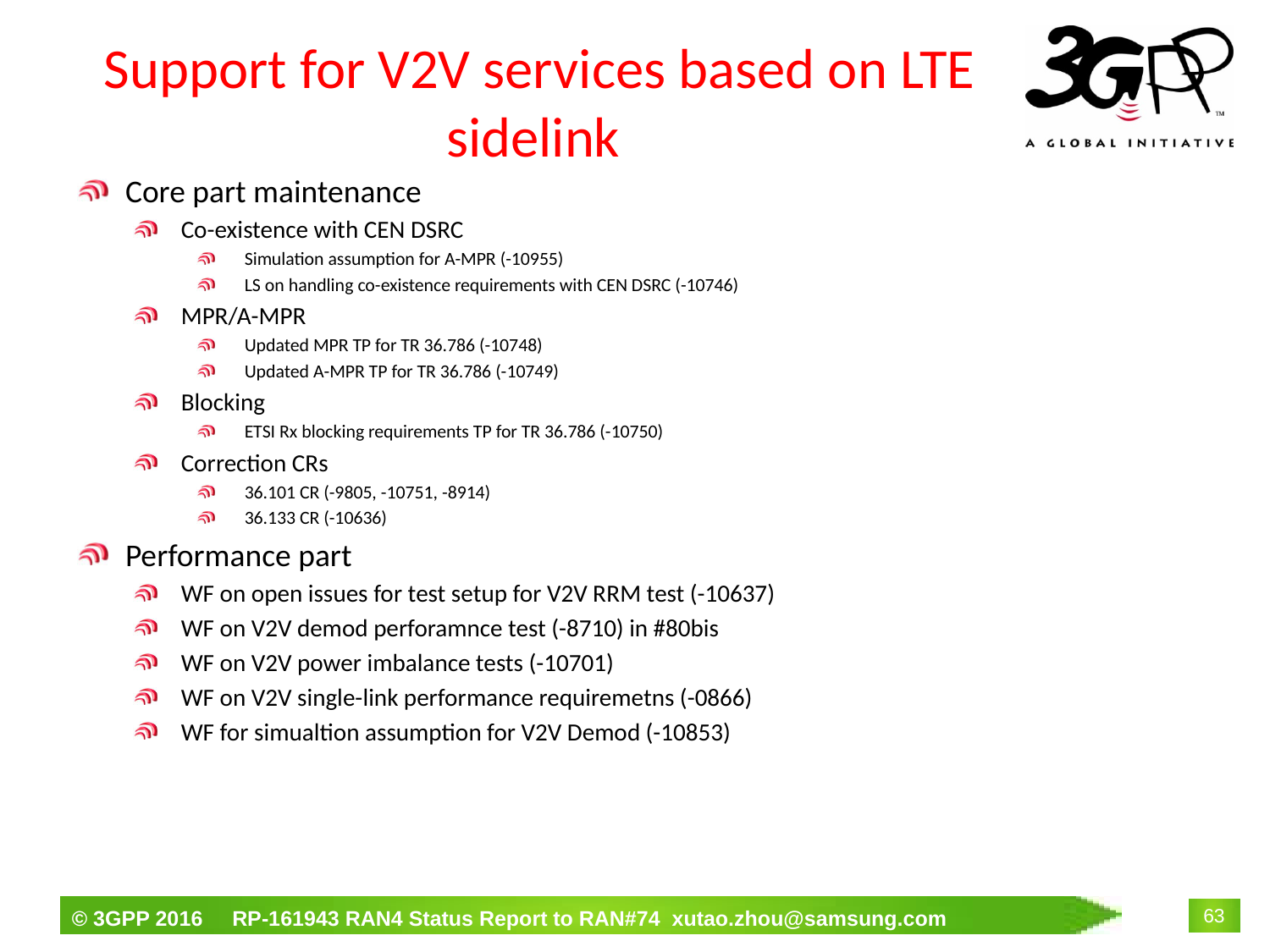

# Support for V2V services based on LTE sidelink
Core part maintenance
Co-existence with CEN DSRC
Simulation assumption for A-MPR (-10955)
LS on handling co-existence requirements with CEN DSRC (-10746)
MPR/A-MPR
Updated MPR TP for TR 36.786 (-10748)
Updated A-MPR TP for TR 36.786 (-10749)
Blocking
ETSI Rx blocking requirements TP for TR 36.786 (-10750)
Correction CRs
36.101 CR (-9805, -10751, -8914)
36.133 CR (-10636)
Performance part
WF on open issues for test setup for V2V RRM test (-10637)
WF on V2V demod perforamnce test (-8710) in #80bis
WF on V2V power imbalance tests (-10701)
WF on V2V single-link performance requiremetns (-0866)
WF for simualtion assumption for V2V Demod (-10853)